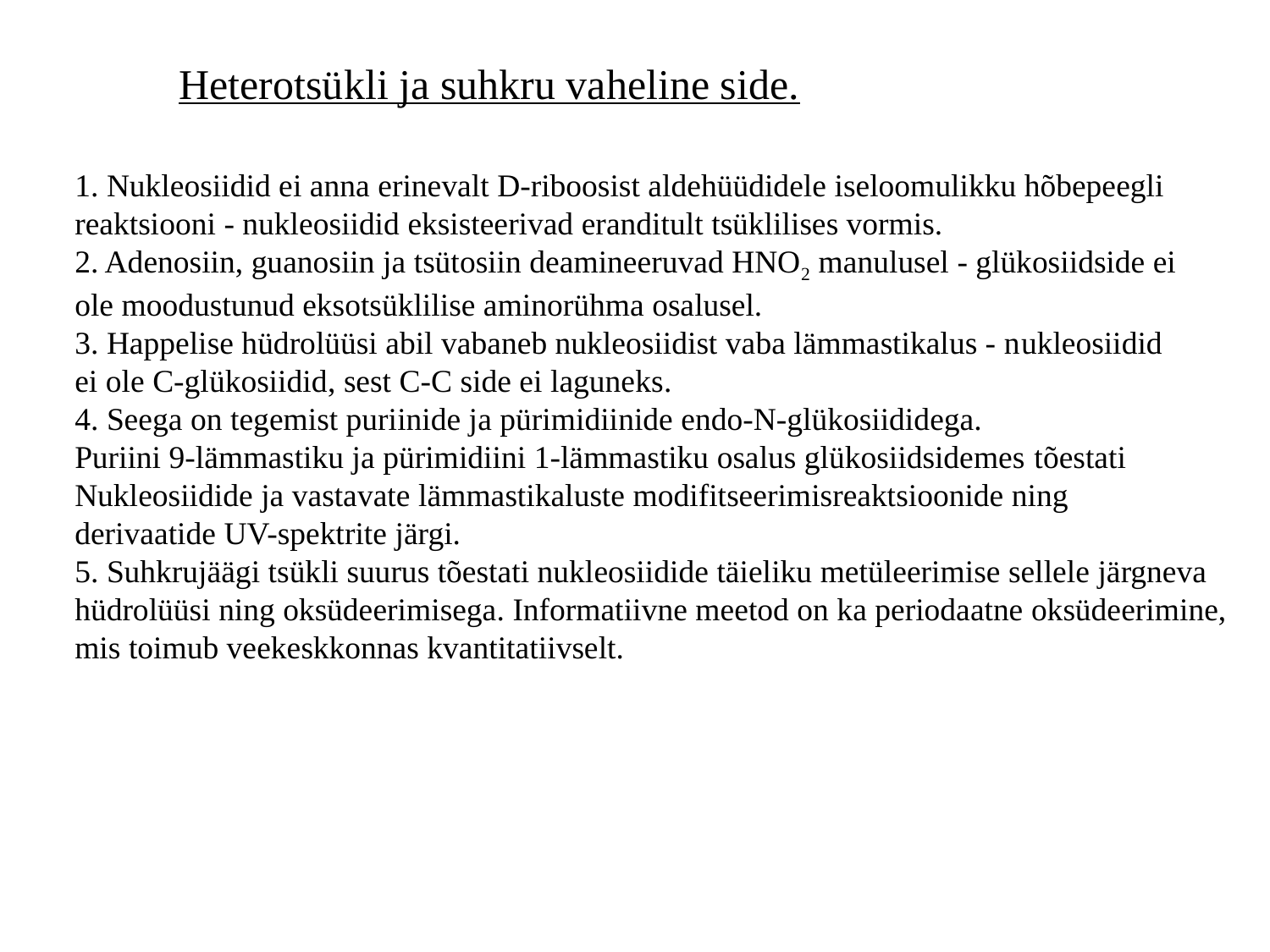

Heterotsükli ja suhkru vaheline side.
1. Nukleosiidid ei anna erinevalt D-riboosist aldehüüdidele iseloomulikku hõbepeegli
reaktsiooni - nukleosiidid eksisteerivad eranditult tsüklilises vormis.
2. Adenosiin, guanosiin ja tsütosiin deamineeruvad HNO2 manulusel - glükosiidside ei
ole moodustunud eksotsüklilise aminorühma osalusel.
3. Happelise hüdrolüüsi abil vabaneb nukleosiidist vaba lämmastikalus - nukleosiidid
ei ole C-glükosiidid, sest C-C side ei laguneks.
4. Seega on tegemist puriinide ja pürimidiinide endo-N-glükosiididega.
Puriini 9-lämmastiku ja pürimidiini 1-lämmastiku osalus glükosiidsidemes tõestati
Nukleosiidide ja vastavate lämmastikaluste modifitseerimisreaktsioonide ning
derivaatide UV-spektrite järgi.
5. Suhkrujäägi tsükli suurus tõestati nukleosiidide täieliku metüleerimise sellele järgneva
hüdrolüüsi ning oksüdeerimisega. Informatiivne meetod on ka periodaatne oksüdeerimine,
mis toimub veekeskkonnas kvantitatiivselt.